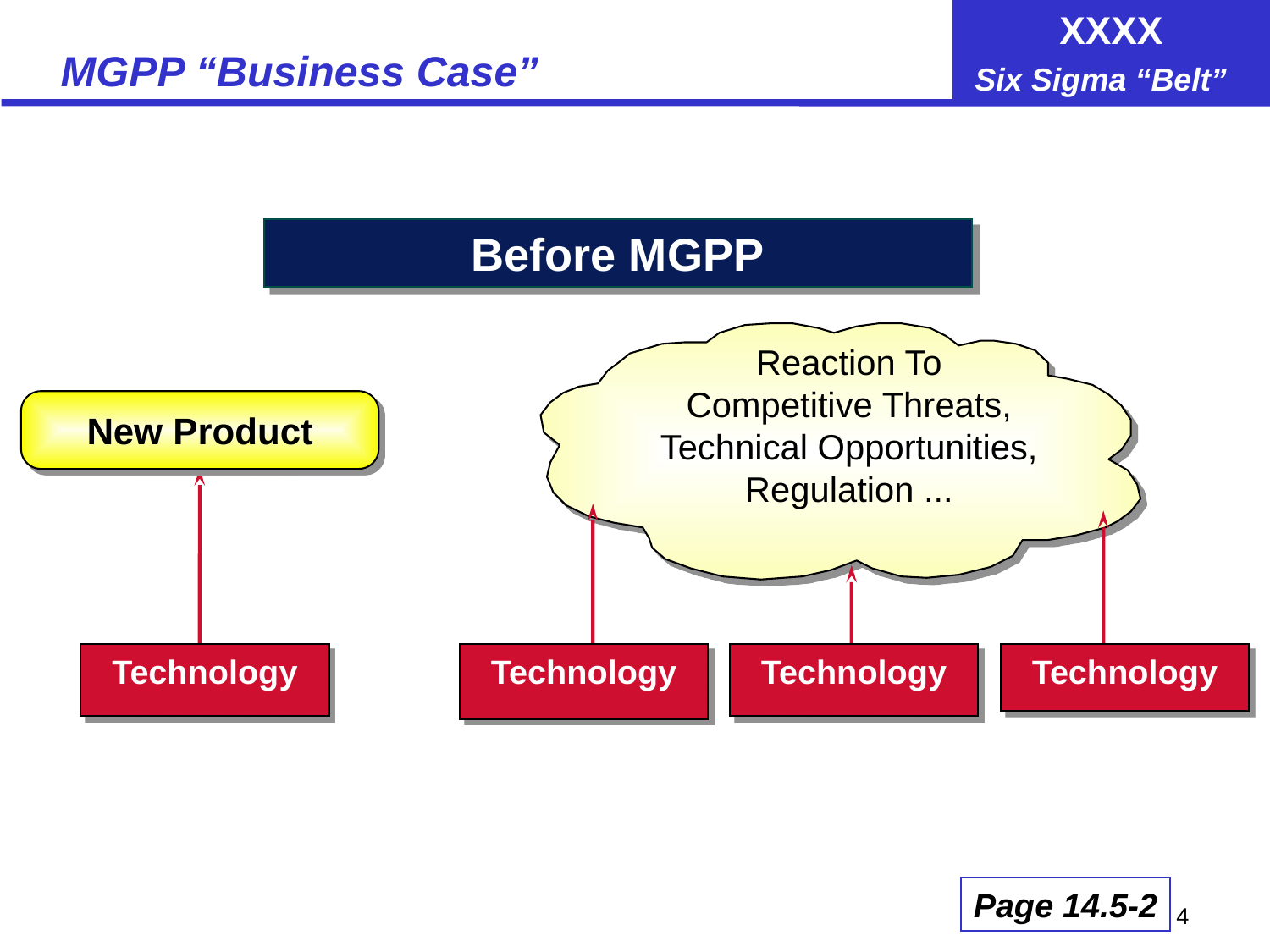

# MGPP “Business Case”
Before MGPP

Reaction To
Competitive Threats,
Technical Opportunities, Regulation ...
New Product

Technology
Technology
Technology
Technology
Page 14.5-2